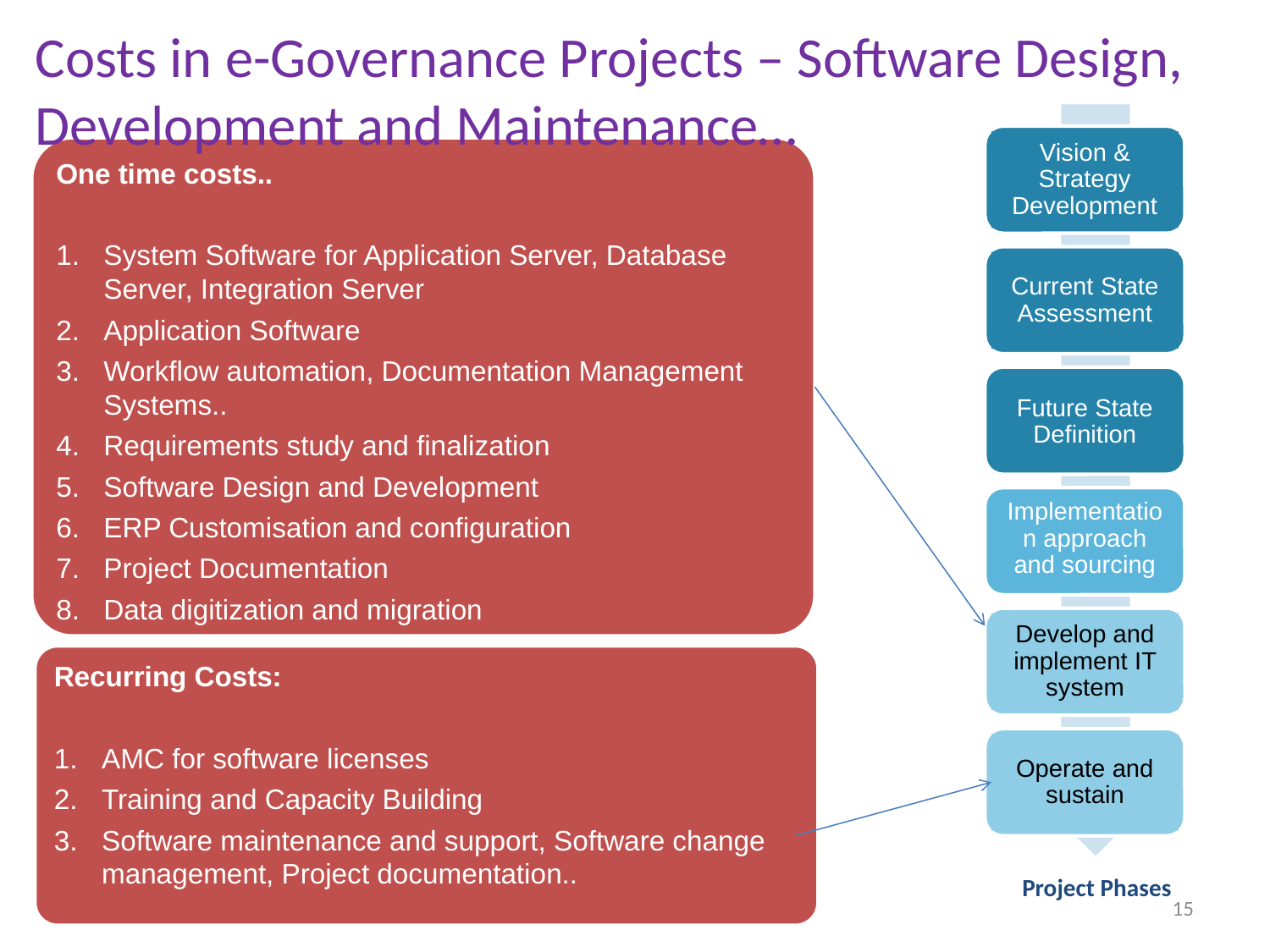

# Costs in e-Governance Projects – Software Design, Development and Maintenance…

Vision & Strategy Development

Current State Assessment

Future State Definition
Implementation approach and sourcing

Develop and implement IT system

Operate and sustain
One time costs..

System Software for Application Server, Database Server, Integration Server
Application Software
Workflow automation, Documentation Management Systems..
Requirements study and finalization
Software Design and Development
ERP Customisation and configuration
Project Documentation
Data digitization and migration

Recurring Costs:

AMC for software licenses
Training and Capacity Building
Software maintenance and support, Software change management, Project documentation..
Project Phases
15